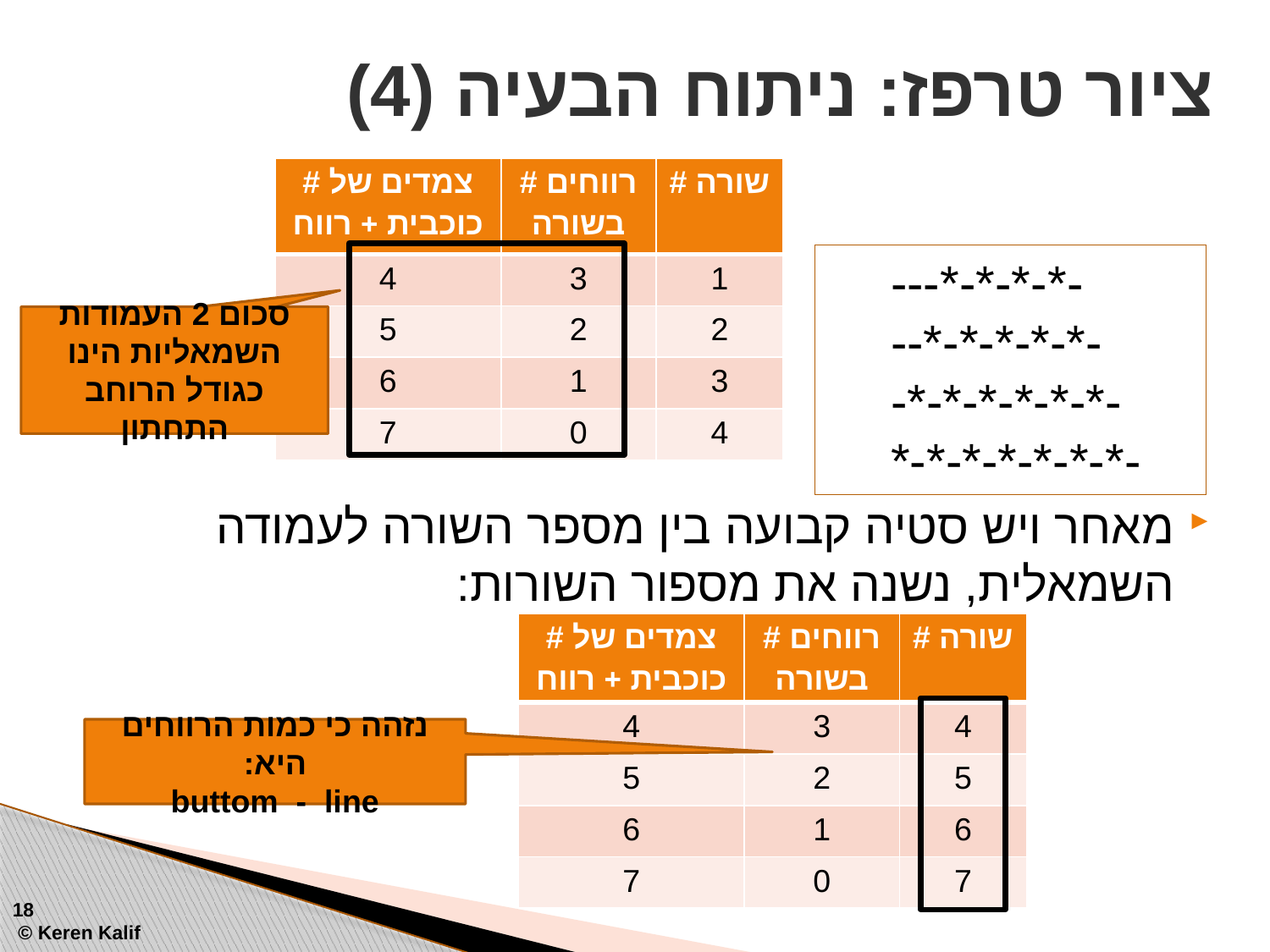

# ציור טרפז: ניתוח הבעיה (4)
| # צמדים של כוכבית + רווח | # רווחים בשורה | # שורה |
| --- | --- | --- |
| 4 | 3 | 1 |
| 5 | 2 | 2 |
| 6 | 1 | 3 |
| 7 | 0 | 4 |

מאחר ויש סטיה קבועה בין מספר השורה לעמודה השמאלית, נשנה את מספור השורות:

---*-*-*-*-
--*-*-*-*-*-
-*-*-*-*-*-*-
*-*-*-*-*-*-*-
סכום 2 העמודות השמאליות הינו כגודל הרוחב התחתון
| # צמדים של כוכבית + רווח | # רווחים בשורה | # שורה |
| --- | --- | --- |
| 4 | 3 | 4 |
| 5 | 2 | 5 |
| 6 | 1 | 6 |
| 7 | 0 | 7 |

נזהה כי כמות הרווחים היא:
buttom  -  line
18
 © Keren Kalif